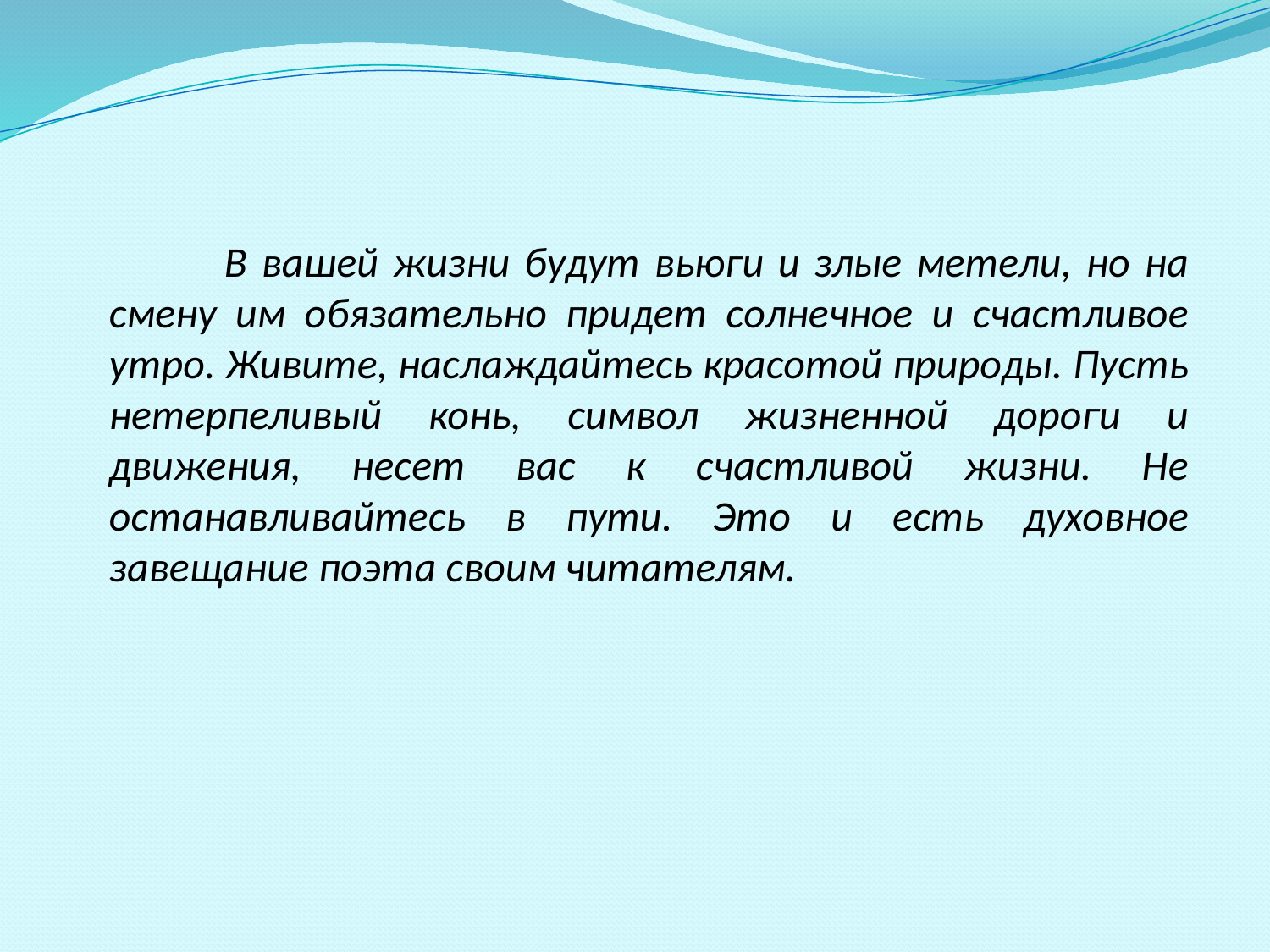

# В вашей жизни будут вьюги и злые метели, но на смену им обязательно придет солнечное и счастливое утро. Живите, наслаждайтесь красотой природы. Пусть нетерпеливый конь, символ жизненной дороги и движения, несет вас к счастливой жизни. Не останавливайтесь в пути. Это и есть духовное завещание поэта своим читателям.